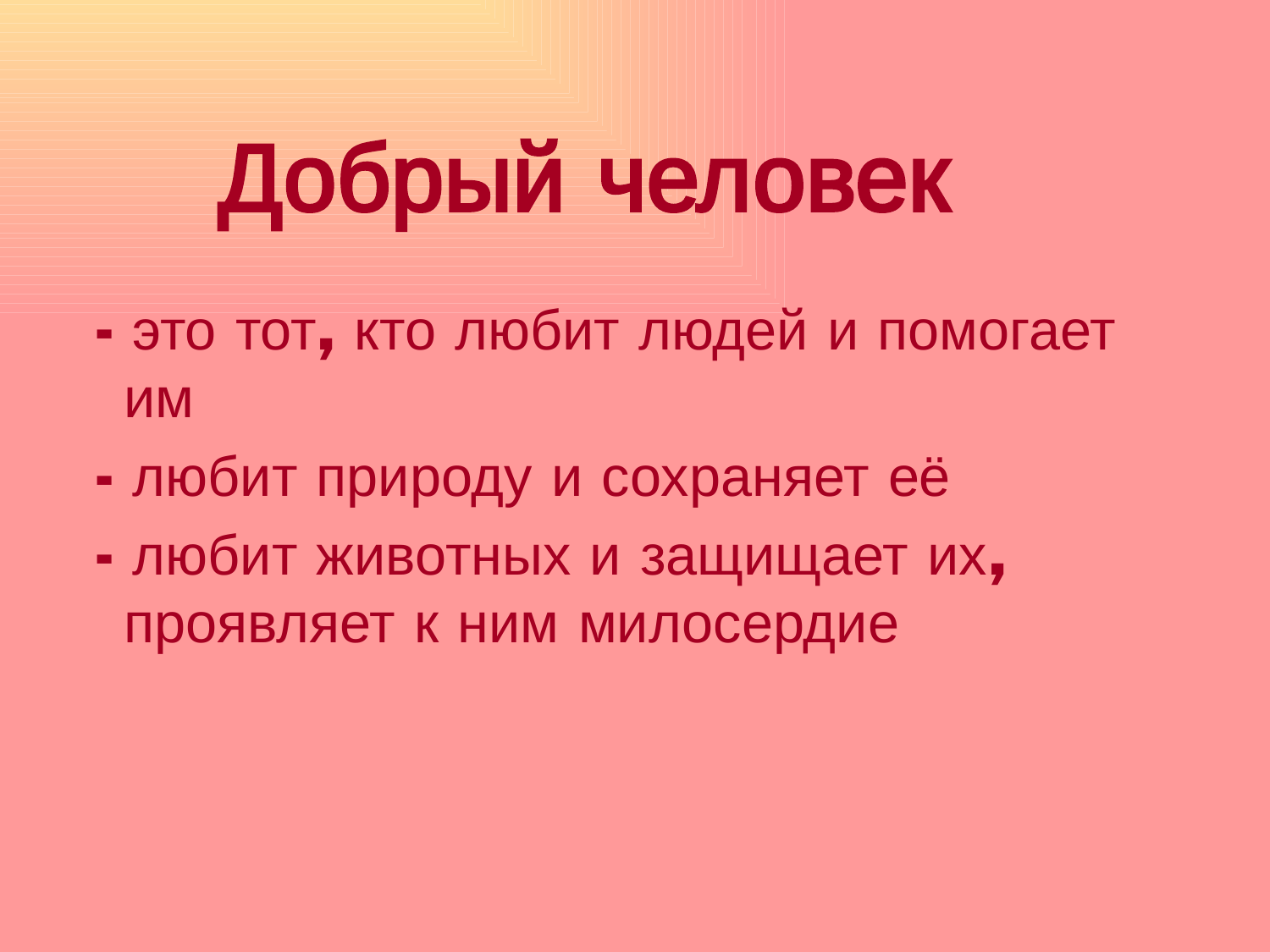

Добрый человек

 - это тот, кто любит людей и помогает им
 - любит природу и сохраняет её
 - любит животных и защищает их, проявляет к ним милосердие